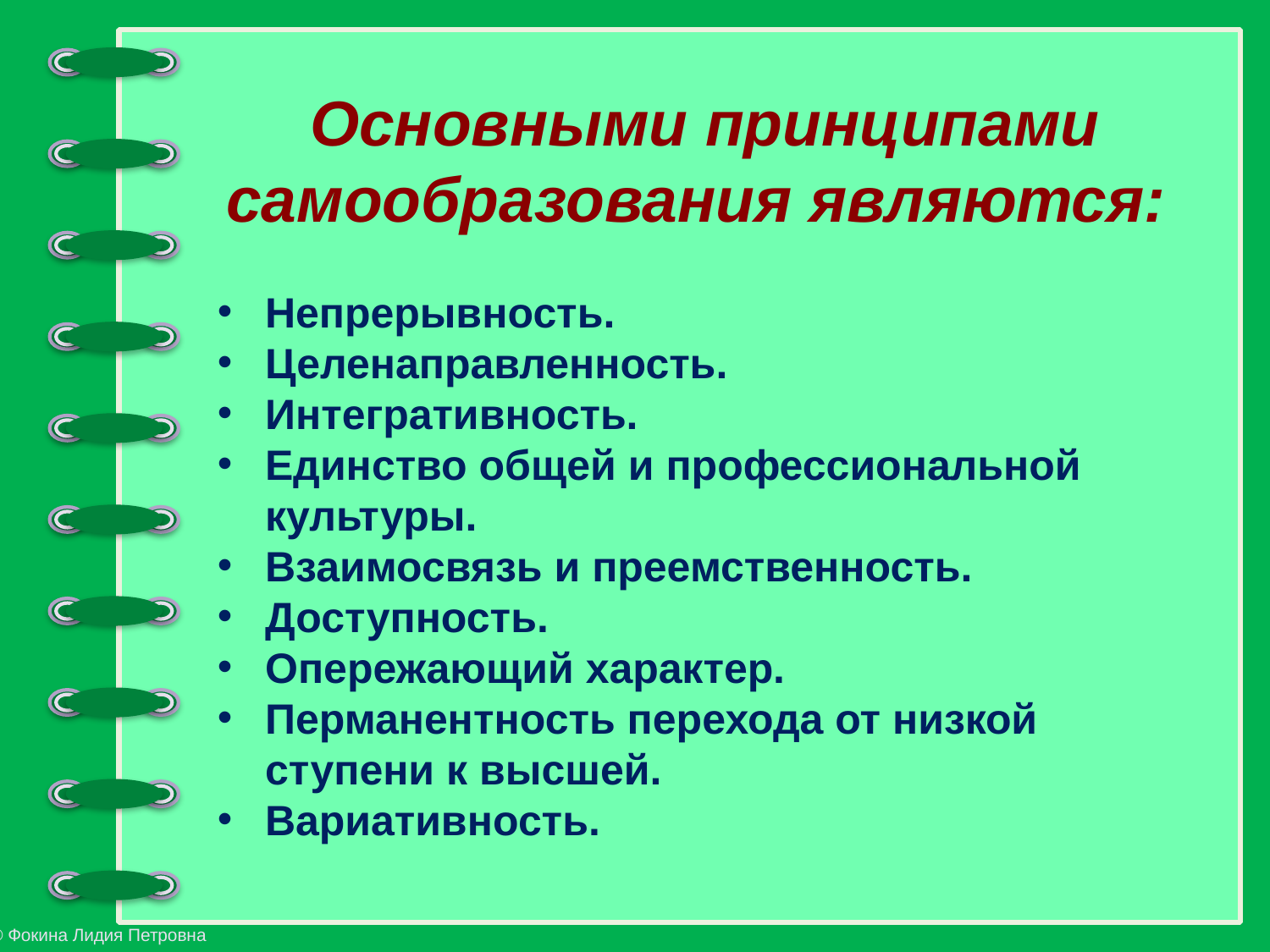

Основными принципами самообразования являются:

Непрерывность.
Целенаправленность.
Интегративность.
Единство общей и профессиональной культуры.
Взаимосвязь и преемственность.
Доступность.
Опережающий характер.
Перманентность перехода от низкой ступени к высшей.
Вариативность.